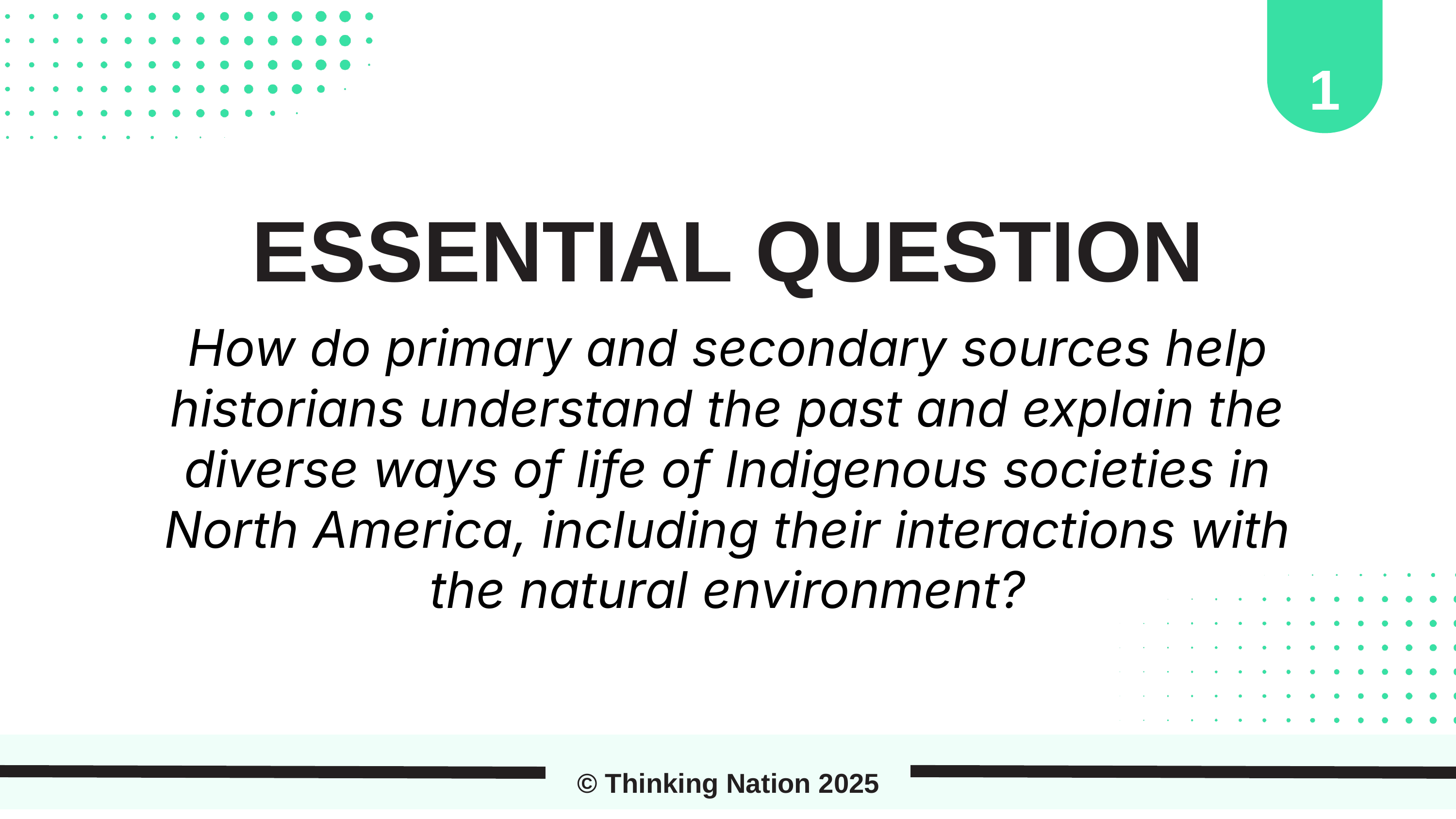

1
ESSENTIAL QUESTION
How do primary and secondary sources help historians understand the past and explain the diverse ways of life of Indigenous societies in North America, including their interactions with the natural environment?

© Thinking Nation 2025